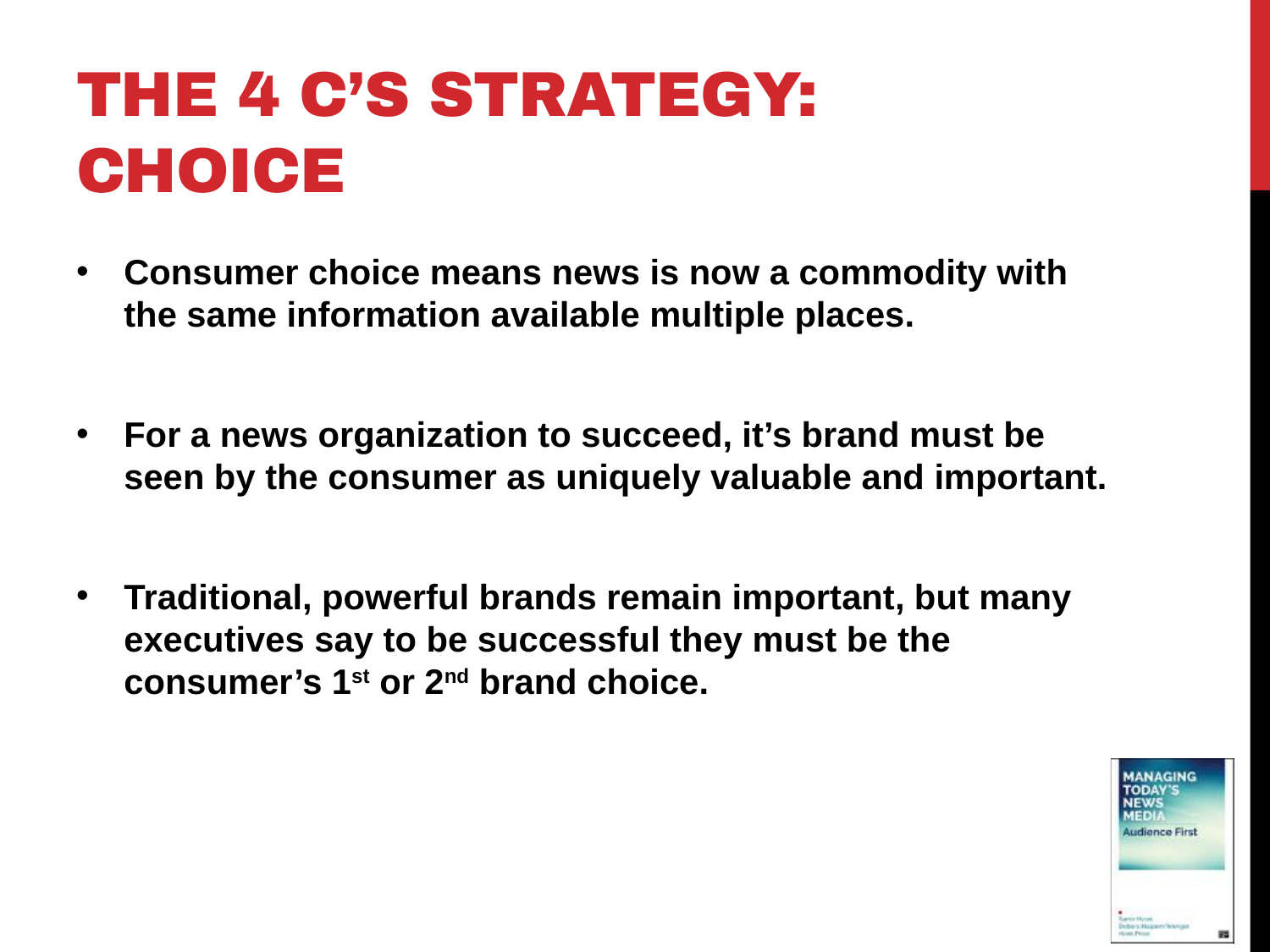

# The 4 C’s Strategy:  Choice
Consumer choice means news is now a commodity with the same information available multiple places.

For a news organization to succeed, it’s brand must be seen by the consumer as uniquely valuable and important.

Traditional, powerful brands remain important, but many executives say to be successful they must be the consumer’s 1st or 2nd brand choice.